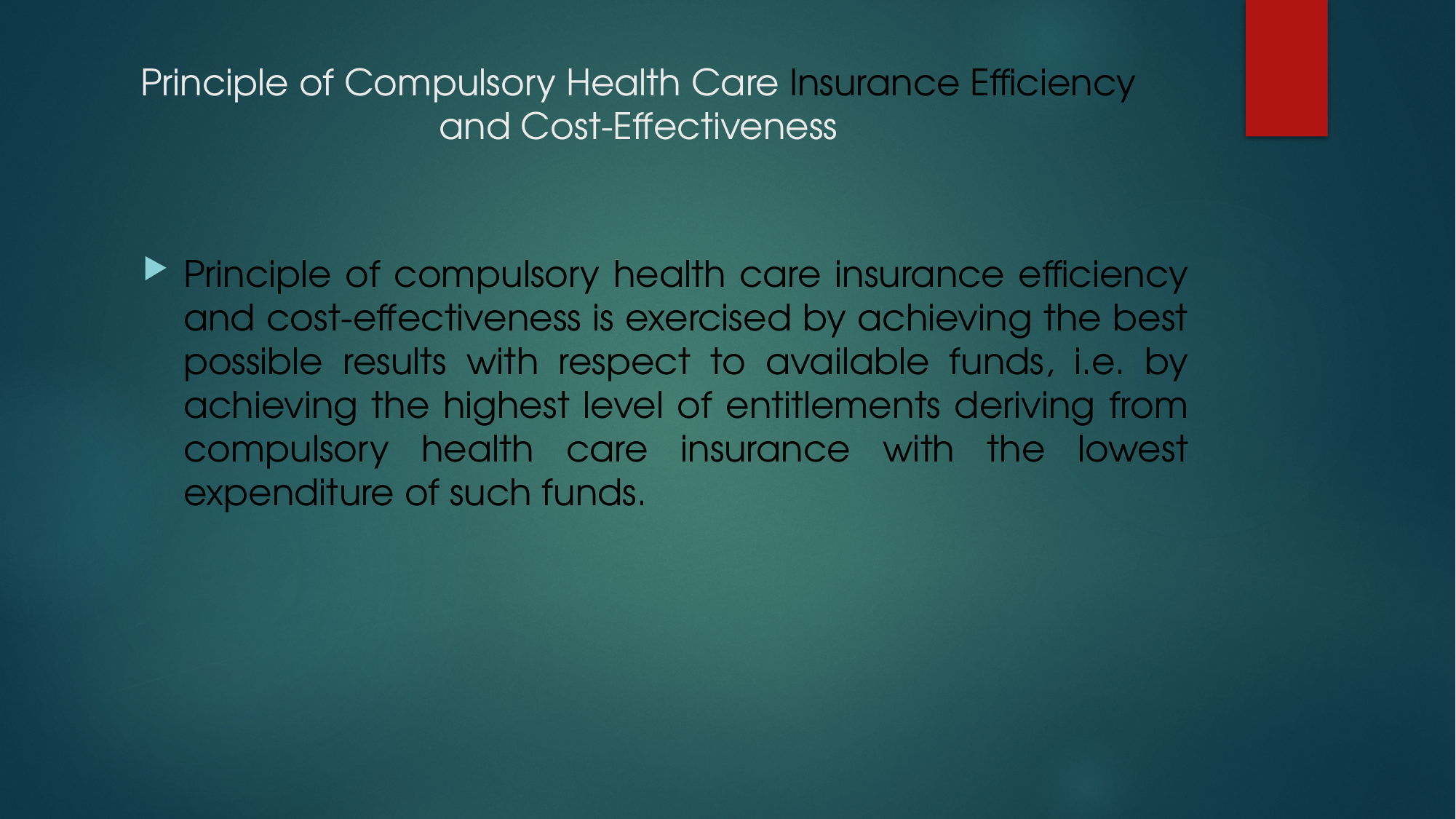

# Principle of Compulsory Health Care Insurance Efficiency and Cost-Effectiveness
Principle of compulsory health care insurance efficiency and cost-effectiveness is exercised by achieving the best possible results with respect to available funds, i.e. by achieving the highest level of entitlements deriving from compulsory health care insurance with the lowest expenditure of such funds.